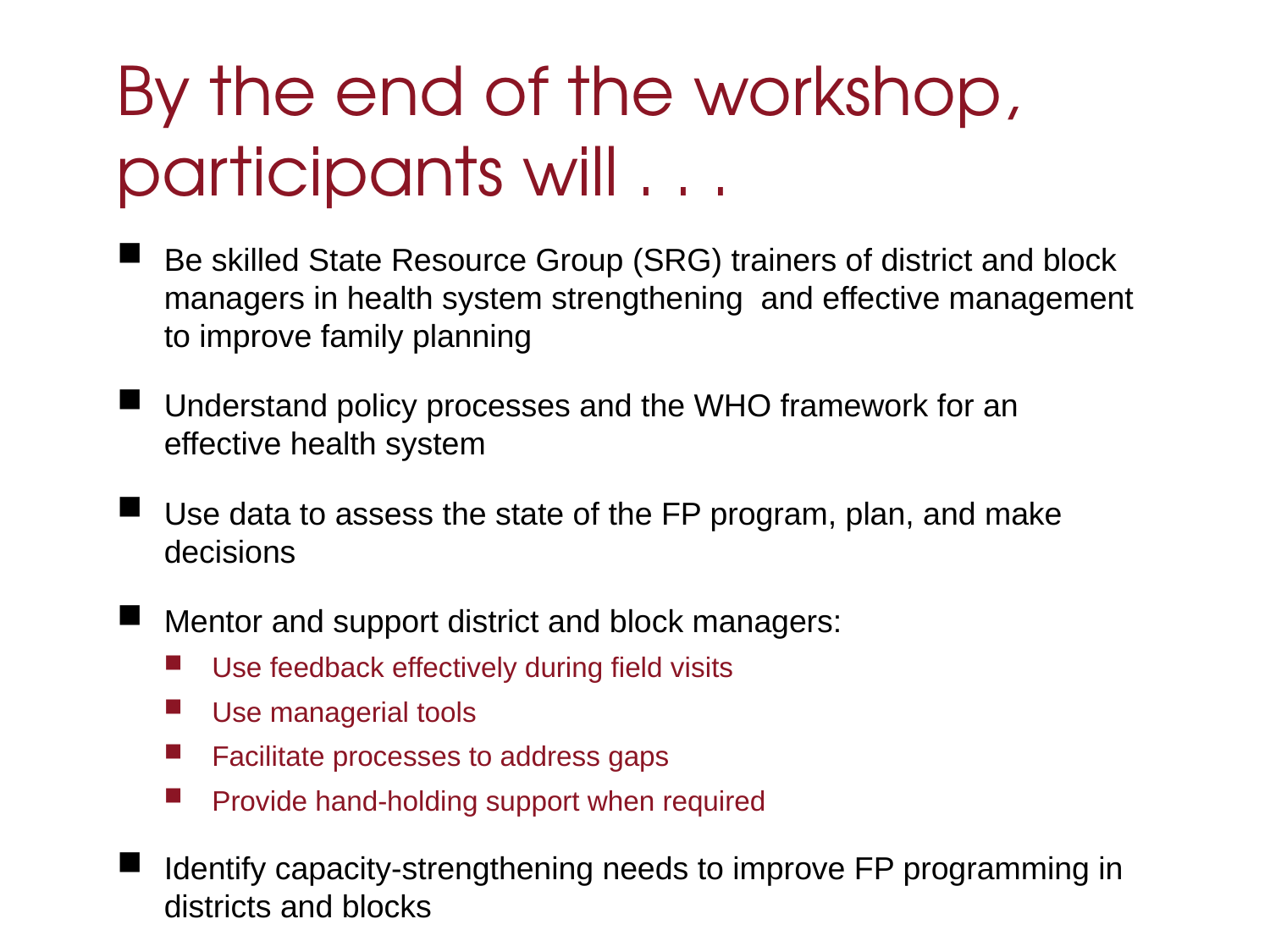

# By the end of the workshop, participants will . . .
Be skilled State Resource Group (SRG) trainers of district and block managers in health system strengthening  and effective management to improve family planning
Understand policy processes and the WHO framework for an effective health system
Use data to assess the state of the FP program, plan, and make decisions
Mentor and support district and block managers:
Use feedback effectively during field visits
Use managerial tools
Facilitate processes to address gaps
Provide hand-holding support when required
Identify capacity-strengthening needs to improve FP programming in districts and blocks